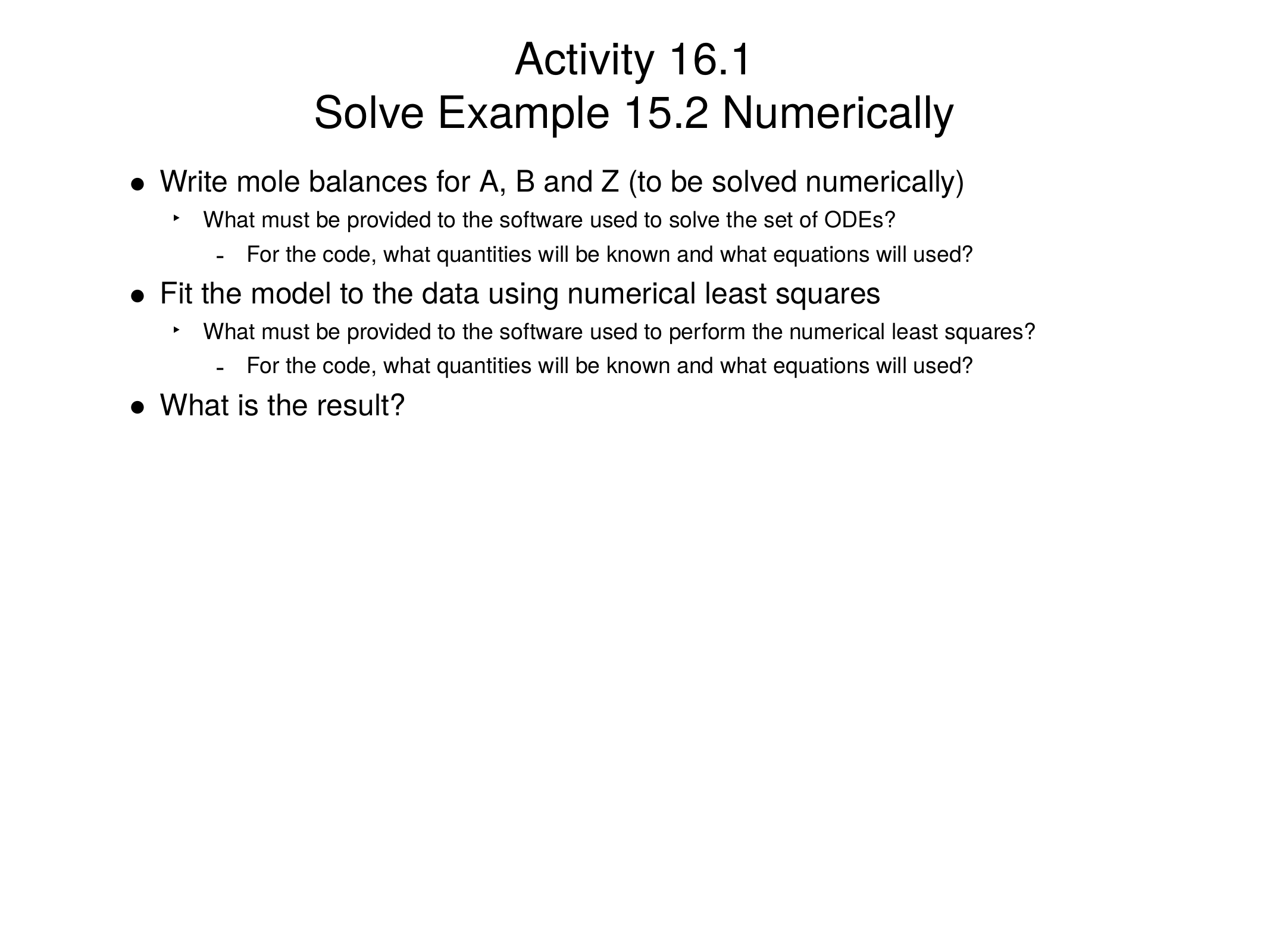

# Activity 16.1 Solve Example 15.2 Numerically
Write mole balances for A, B and Z (to be solved numerically)
What must be provided to the software used to solve the set of ODEs?
For the code, what quantities will be known and what equations will used?
Fit the model to the data using numerical least squares
What must be provided to the software used to perform the numerical least squares?
For the code, what quantities will be known and what equations will used?
What is the result?